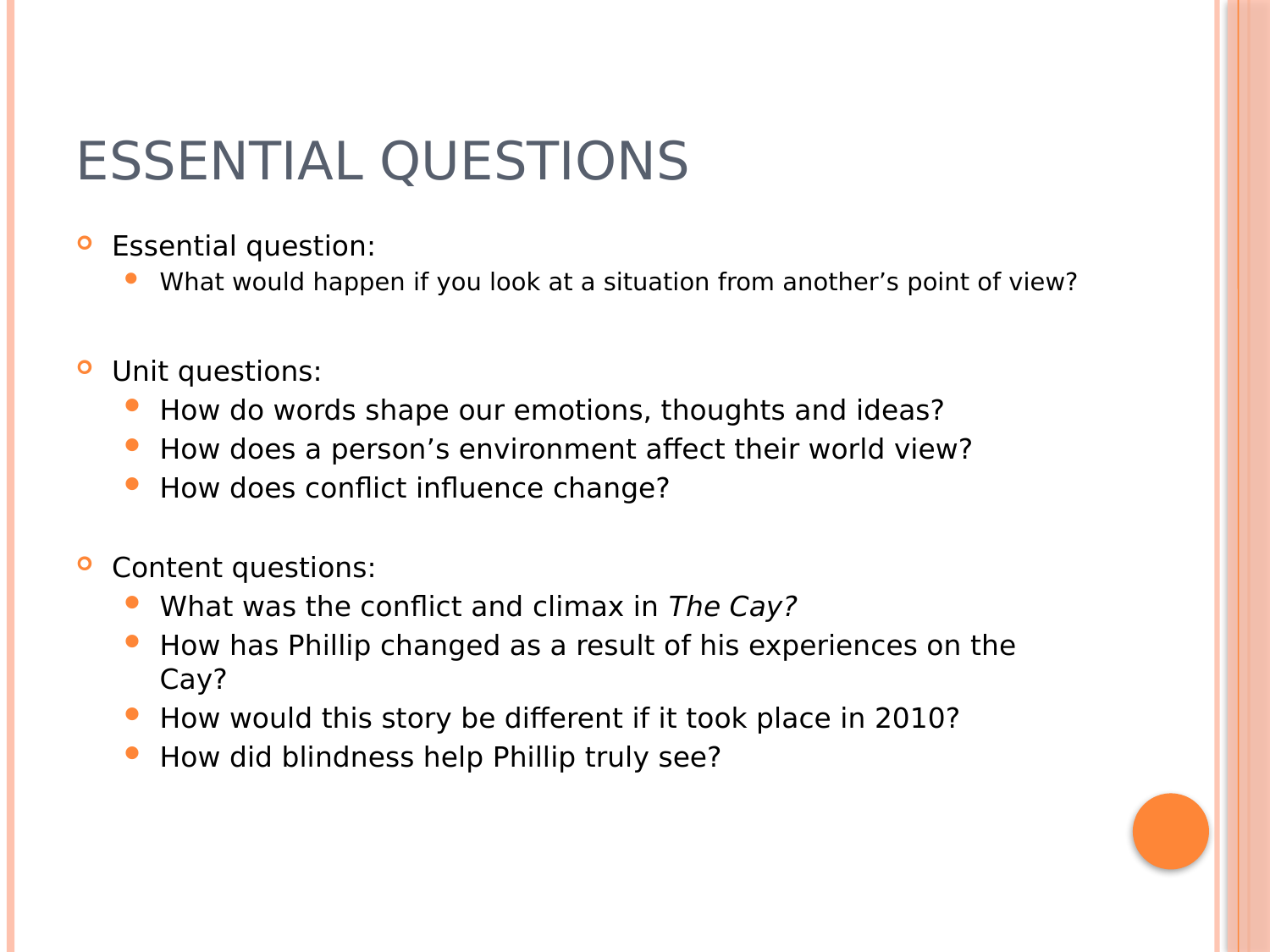

# Essential Questions
Essential question:
What would happen if you look at a situation from another’s point of view?

Unit questions:
How do words shape our emotions, thoughts and ideas?
How does a person’s environment affect their world view?
How does conflict influence change?

Content questions:
What was the conflict and climax in The Cay?
How has Phillip changed as a result of his experiences on the Cay?
How would this story be different if it took place in 2010?
How did blindness help Phillip truly see?